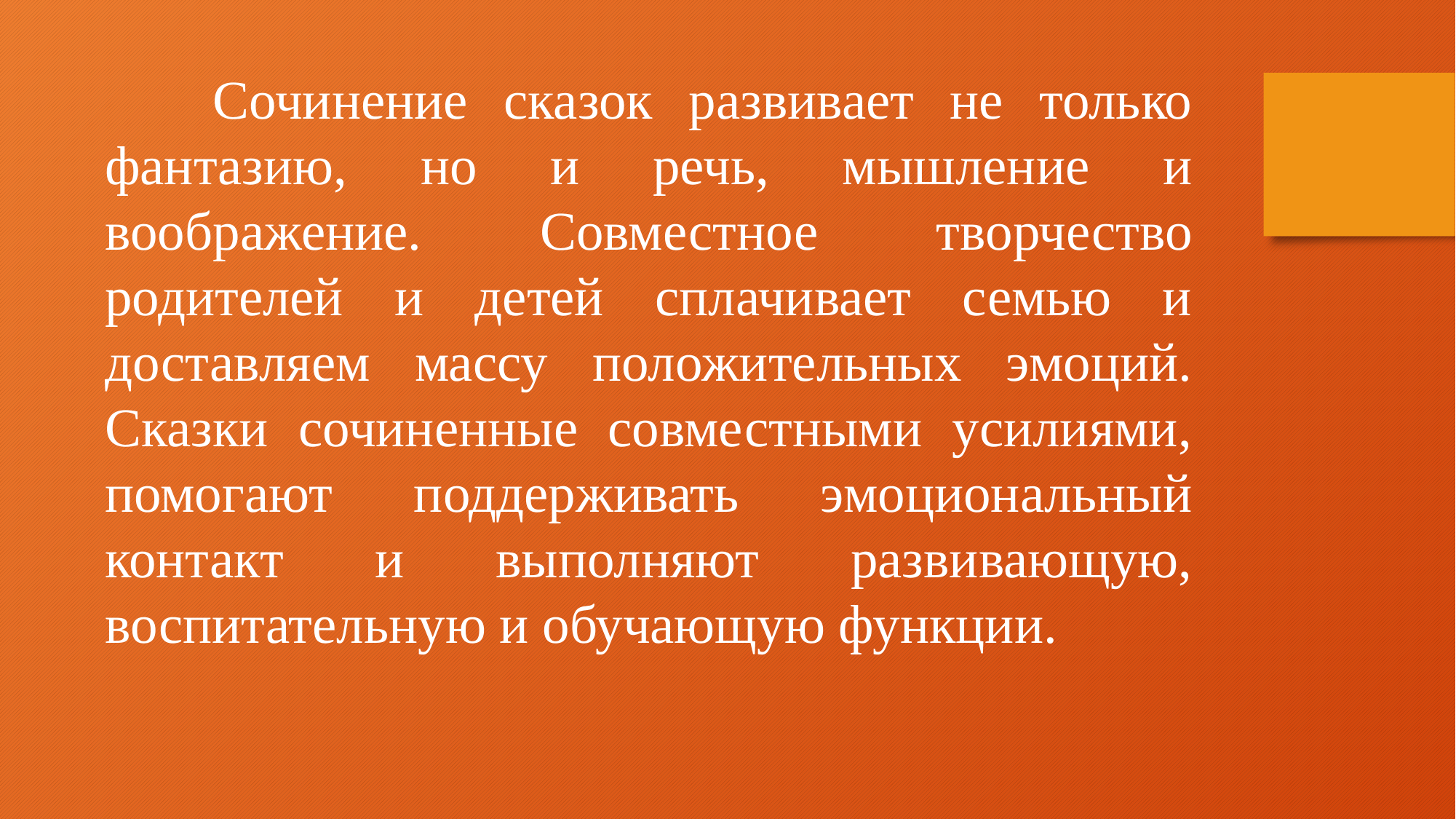

Сочинение сказок развивает не только фантазию, но и речь, мышление и воображение. Совместное творчество родителей и детей сплачивает семью и доставляем массу положительных эмоций. Сказки сочиненные совместными усилиями, помогают поддерживать эмоциональный контакт и выполняют развивающую, воспитательную и обучающую функции.